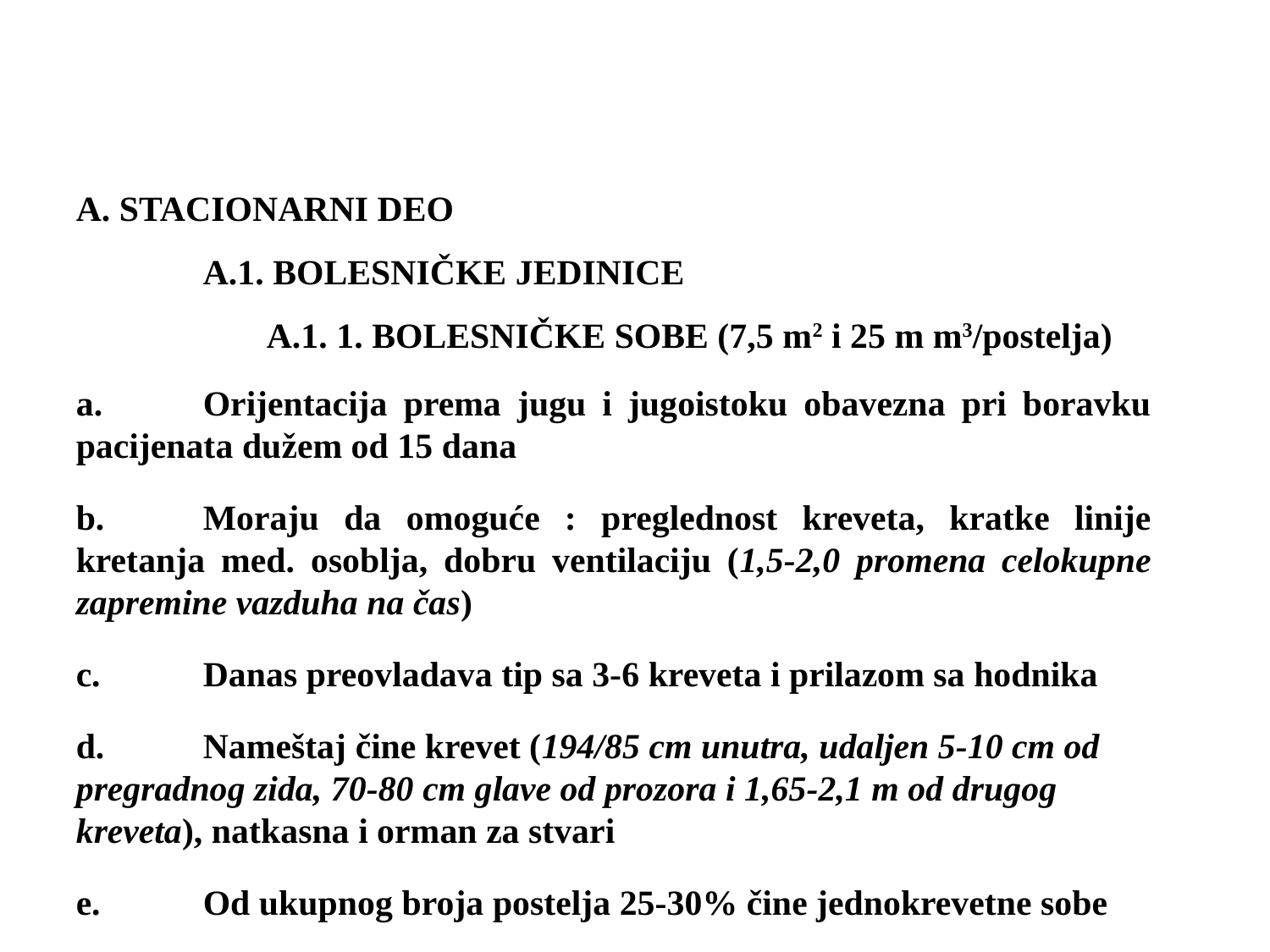

A. STACIONARNI DEO

A.1. BOLESNIČKE JEDINICE

A.1. 1. BOLESNIČKE SOBE (7,5 m2 i 25 m m3/postelja)

a.	Orijentacija prema jugu i jugoistoku obavezna pri boravku pacijenata dužem od 15 dana

b.	Moraju da omoguće : preglednost kreveta, kratke linije kretanja med. osoblja, dobru ventilaciju (1,5-2,0 promena celokupne zapremine vazduha na čas)

c.	Danas preovladava tip sa 3-6 kreveta i prilazom sa hodnika

d.	Nameštaj čine krevet (194/85 cm unutra, udaljen 5-10 cm od pregradnog zida, 70-80 cm glave od prozora i 1,65-2,1 m od drugog kreveta), natkasna i orman za stvari

e.	Od ukupnog broja postelja 25-30% čine jednokrevetne sobe